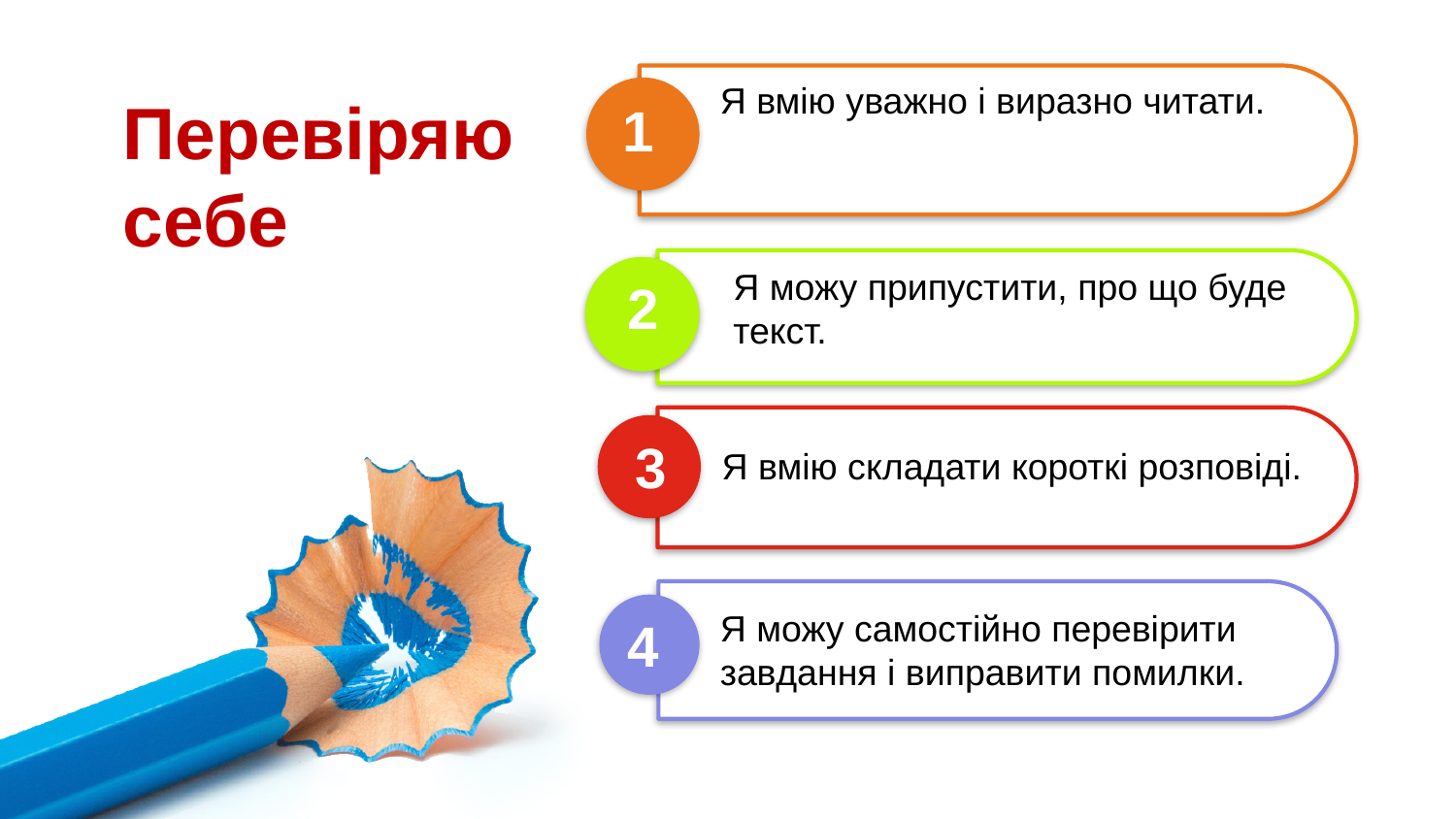

Я вмію уважно і виразно читати.
Перевіряю себе

1

Я можу припустити, про що буде
текст.
2

3
Я вмію складати короткі розповіді.

Я можу самостійно перевірити
завдання і виправити помилки.
4